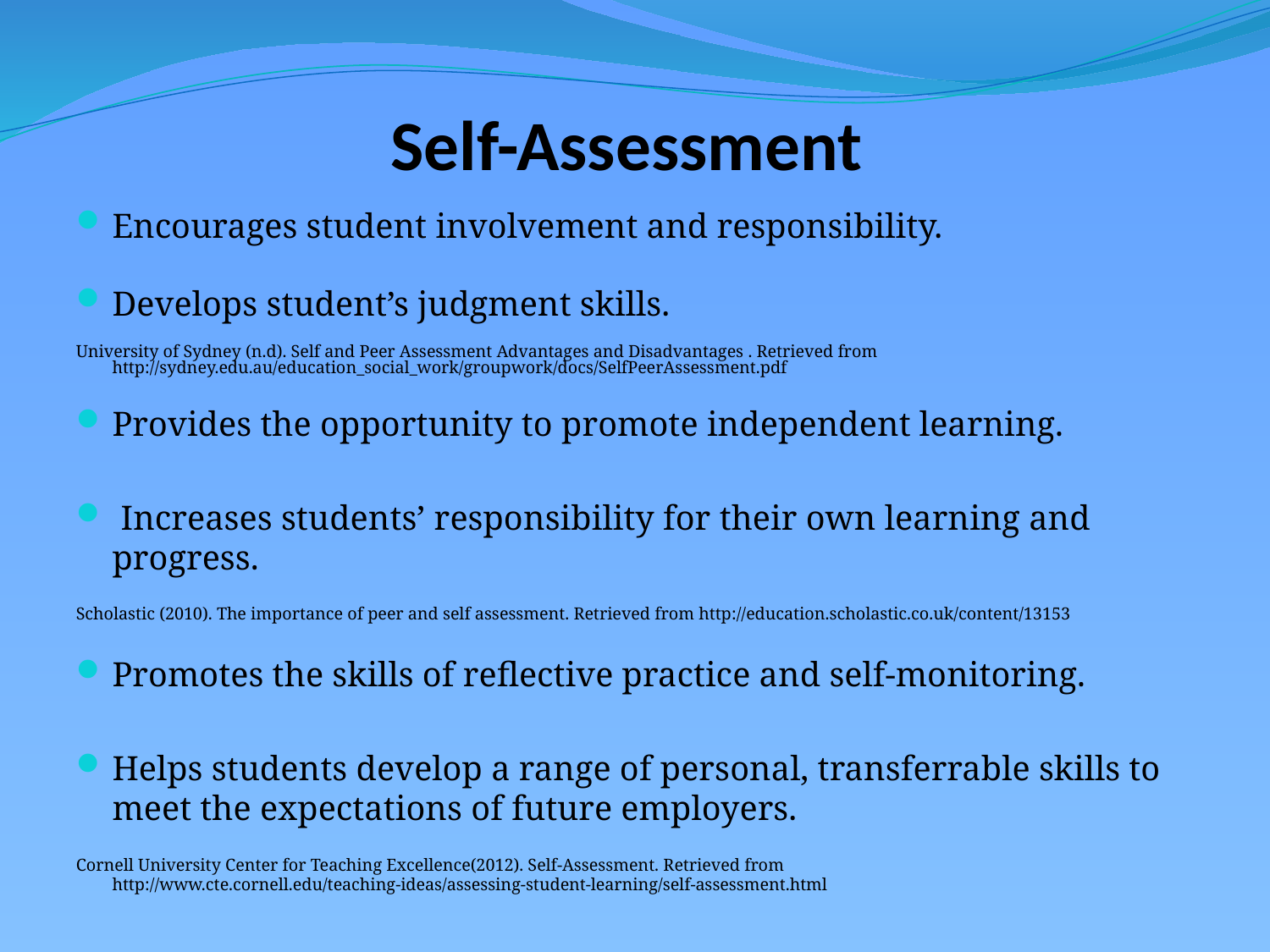

# Self-Assessment
Encourages student involvement and responsibility.

Develops student’s judgment skills.

University of Sydney (n.d). Self and Peer Assessment Advantages and Disadvantages . Retrieved from http://sydney.edu.au/education_social_work/groupwork/docs/SelfPeerAssessment.pdf

Provides the opportunity to promote independent learning.

 Increases students’ responsibility for their own learning and progress.

Scholastic (2010). The importance of peer and self assessment. Retrieved from http://education.scholastic.co.uk/content/13153

Promotes the skills of reflective practice and self-monitoring.

Helps students develop a range of personal, transferrable skills to meet the expectations of future employers.

Cornell University Center for Teaching Excellence(2012). Self-Assessment. Retrieved from http://www.cte.cornell.edu/teaching-ideas/assessing-student-learning/self-assessment.html